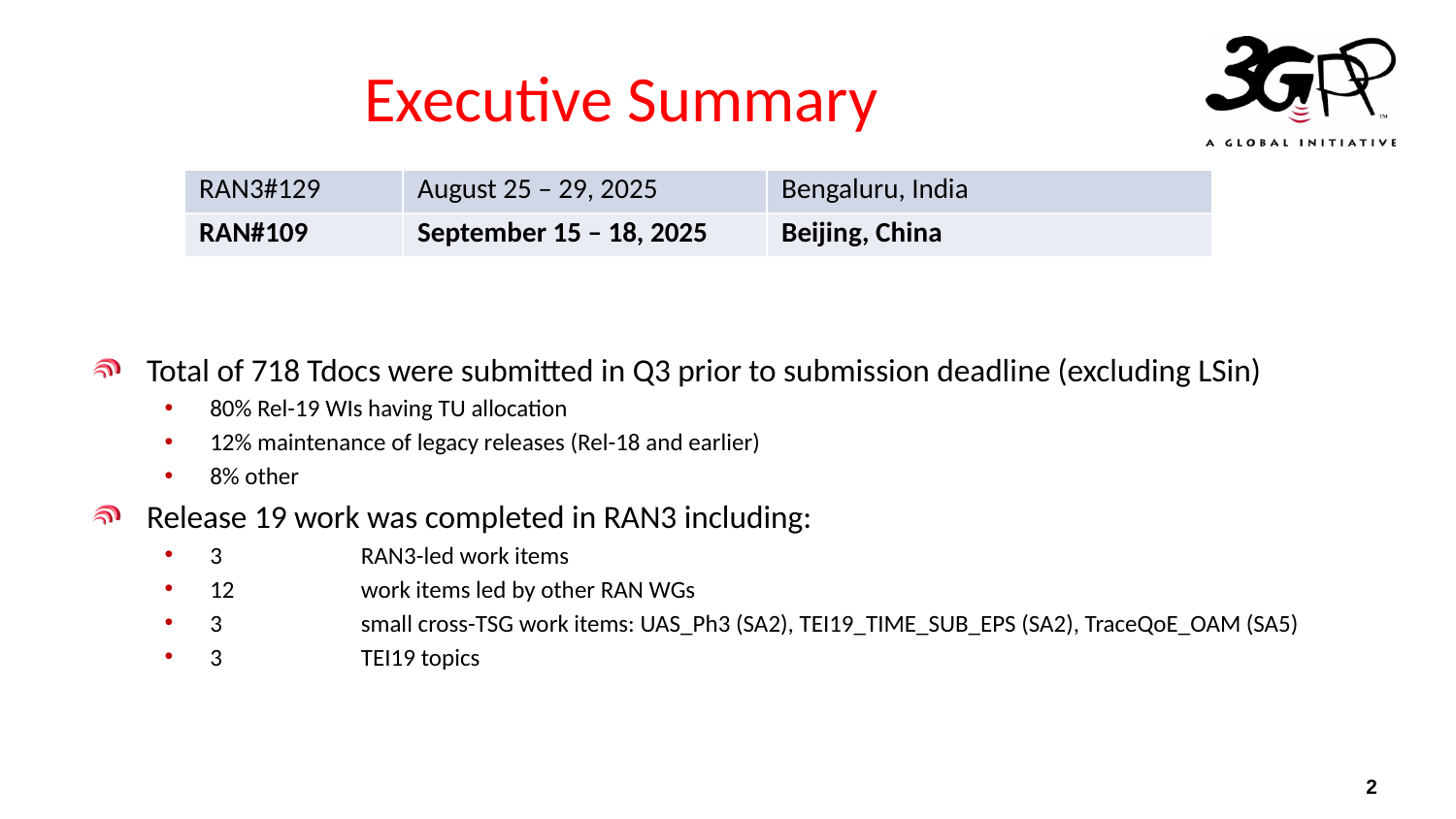

# Executive Summary
| RAN3#129 | August 25 – 29, 2025 | Bengaluru, India |
| --- | --- | --- |
| RAN#109 | September 15 – 18, 2025 | Beijing, China |
Total of 718 Tdocs were submitted in Q3 prior to submission deadline (excluding LSin)
80% Rel-19 WIs having TU allocation
12% maintenance of legacy releases (Rel-18 and earlier)
8% other
Release 19 work was completed in RAN3 including:
3	 RAN3-led work items
12	 work items led by other RAN WGs
3	 small cross-TSG work items: UAS_Ph3 (SA2), TEI19_TIME_SUB_EPS (SA2), TraceQoE_OAM (SA5)
3	 TEI19 topics